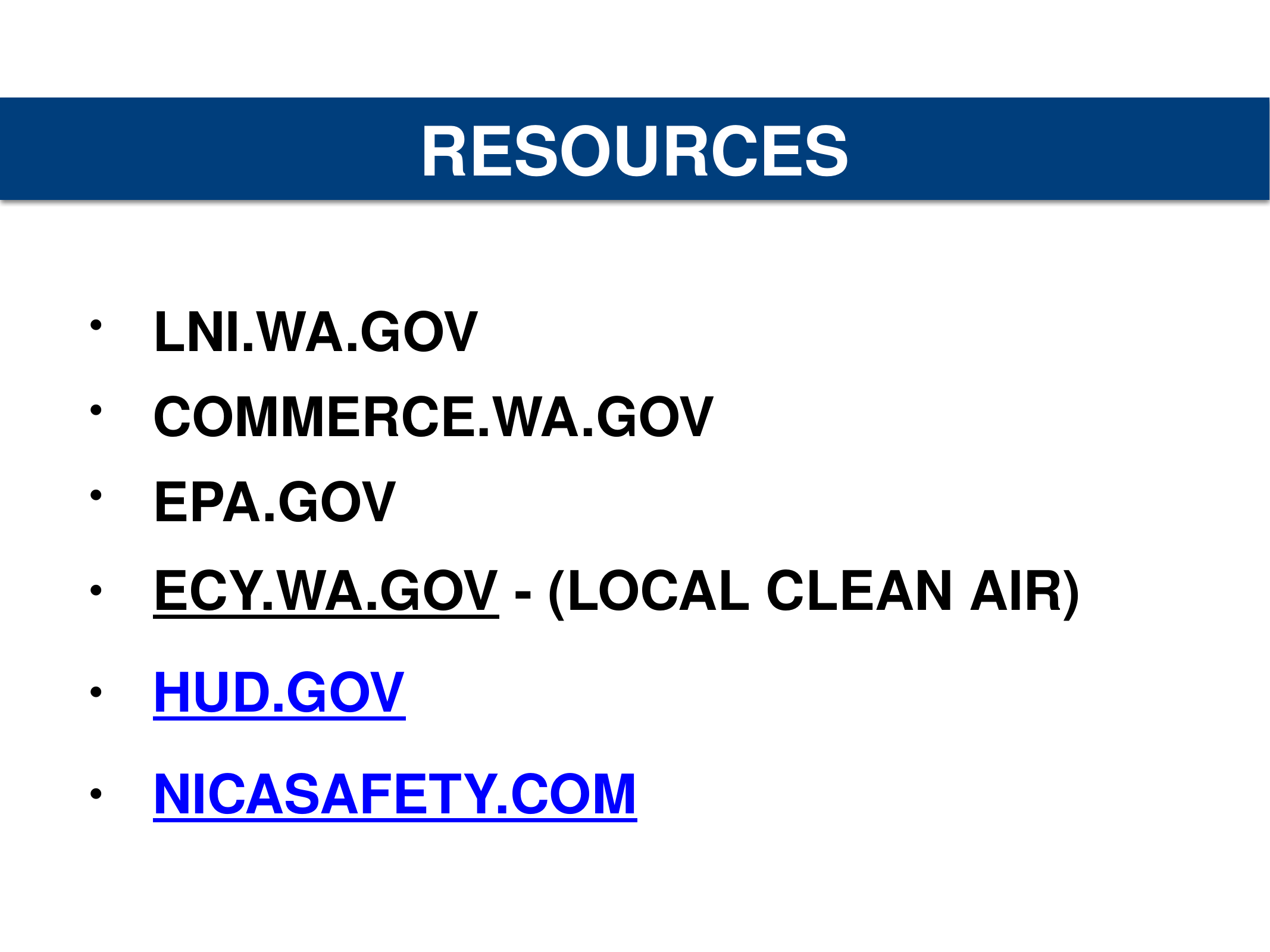

RESOURCES
LNI.WA.GOV
COMMERCE.WA.GOV
EPA.GOV
ECY.WA.GOV - (LOCAL CLEAN AIR)
HUD.GOV
NICASAFETY.COM